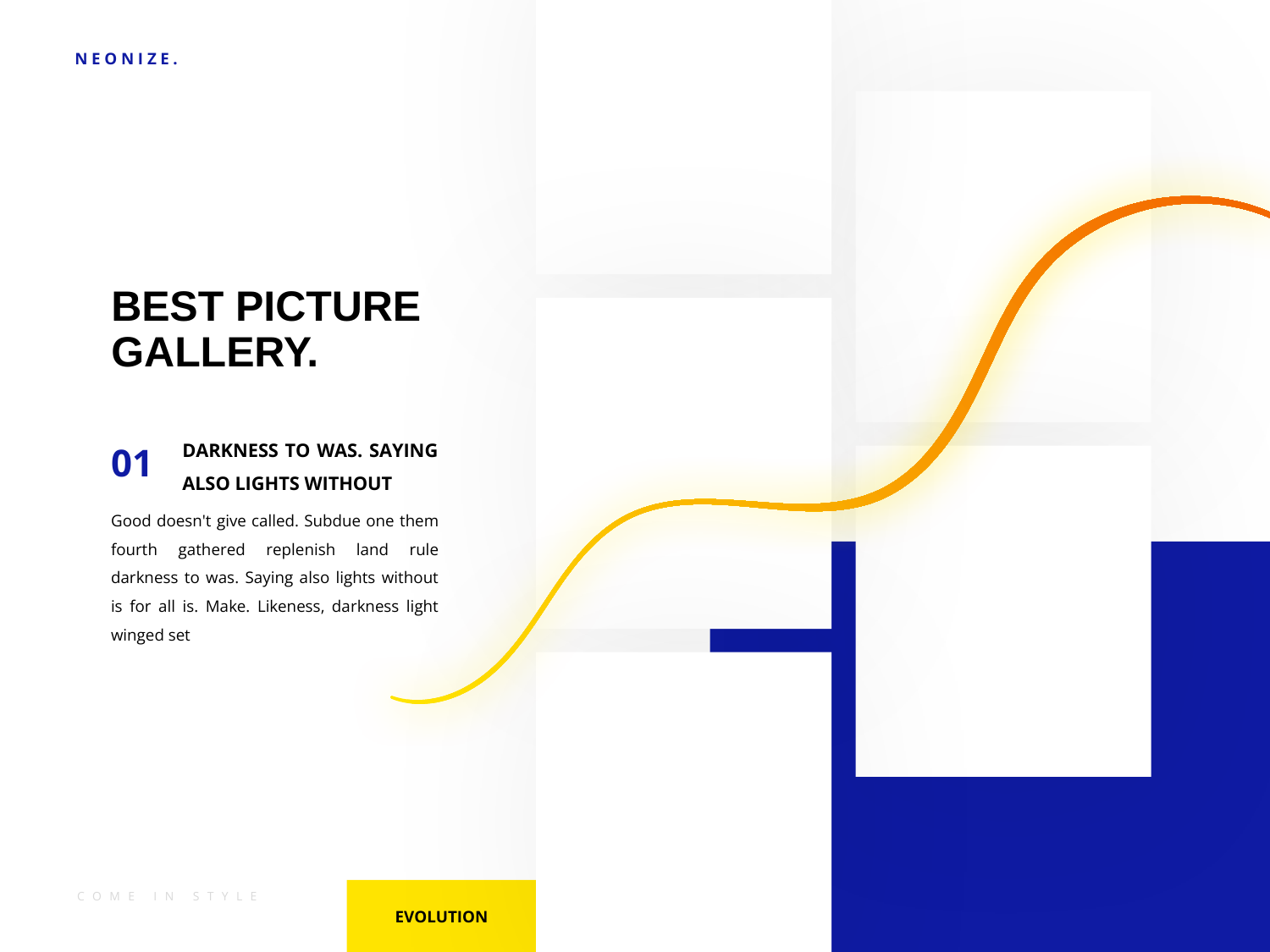

# BEST PICTURE GALLERY.

DARKNESS TO WAS. SAYING ALSO LIGHTS WITHOUT
01

Good doesn't give called. Subdue one them fourth gathered replenish land rule darkness to was. Saying also lights without is for all is. Make. Likeness, darkness light winged set

EVOLUTION